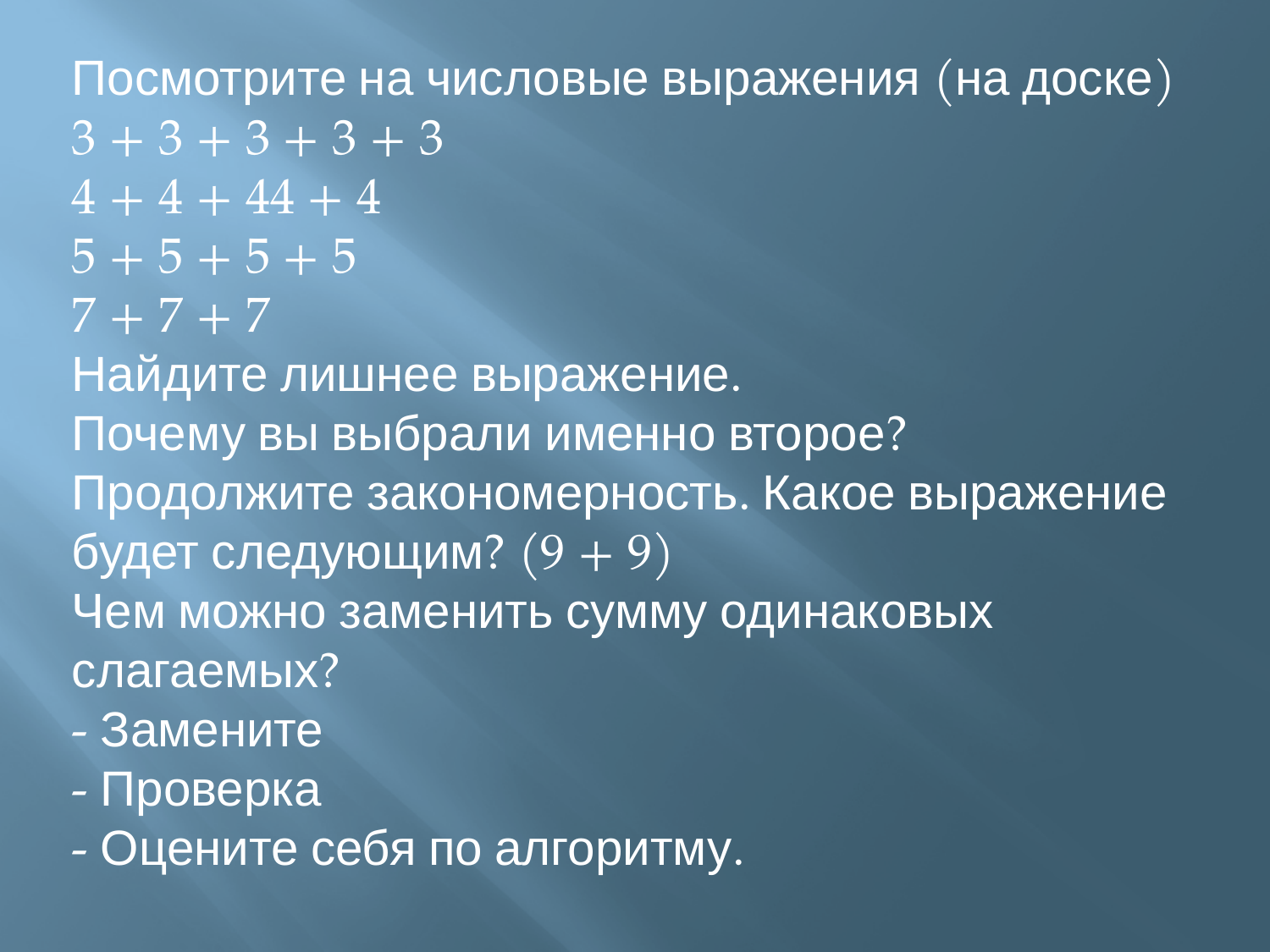

Посмотрите на числовые выражения (на доске)
3 + 3 + 3 + 3 + 3
4 + 4 + 44 + 4
5 + 5 + 5 + 5
7 + 7 + 7
Найдите лишнее выражение.
Почему вы выбрали именно второе?
Продолжите закономерность. Какое выражение будет следующим? (9 + 9)
Чем можно заменить сумму одинаковых слагаемых?
- Замените
- Проверка
- Оцените себя по алгоритму.